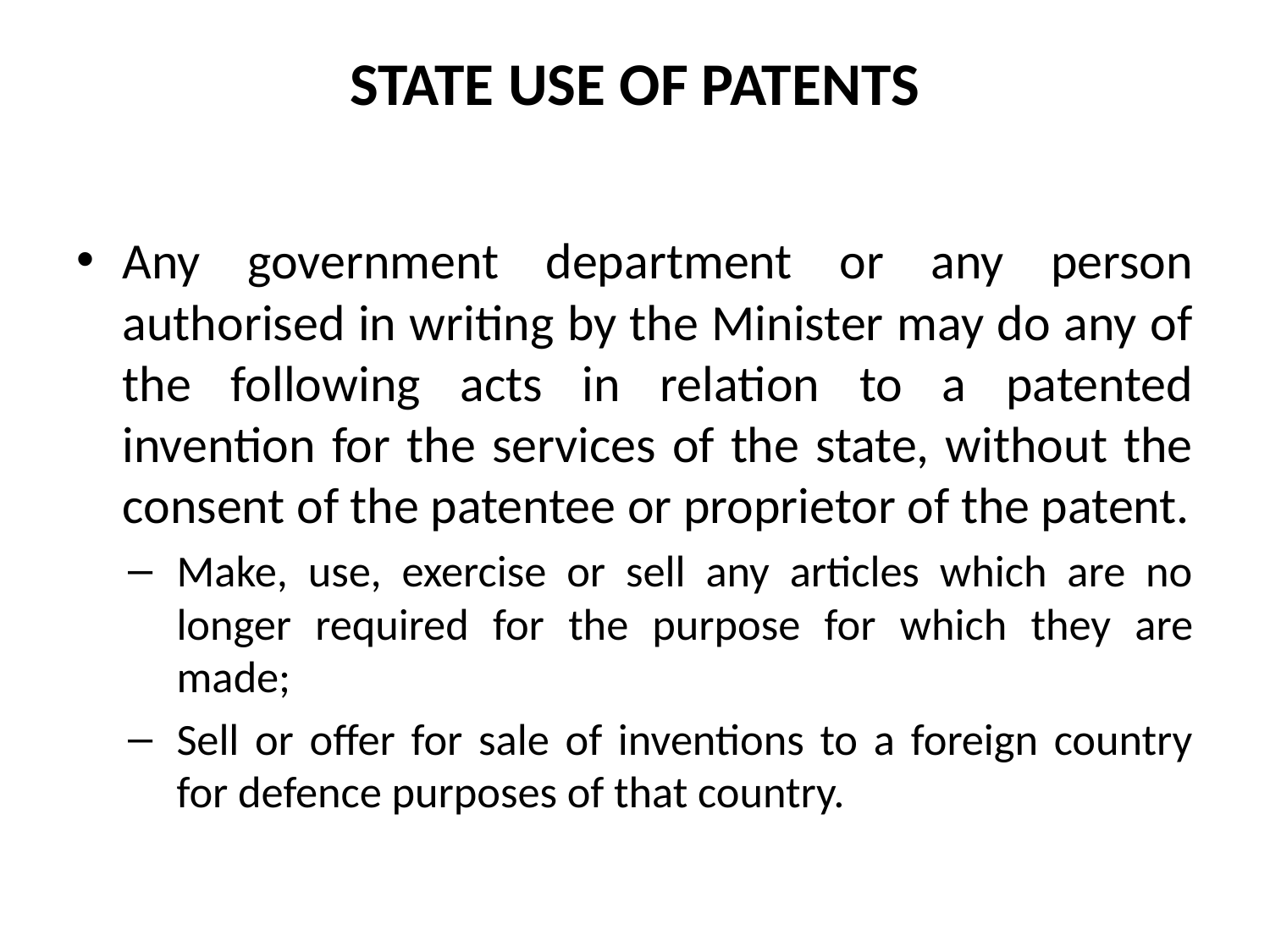

# STATE USE OF PATENTS
Any government department or any person authorised in writing by the Minister may do any of the following acts in relation to a patented invention for the services of the state, without the consent of the patentee or proprietor of the patent.
Make, use, exercise or sell any articles which are no longer required for the purpose for which they are made;
Sell or offer for sale of inventions to a foreign country for defence purposes of that country.